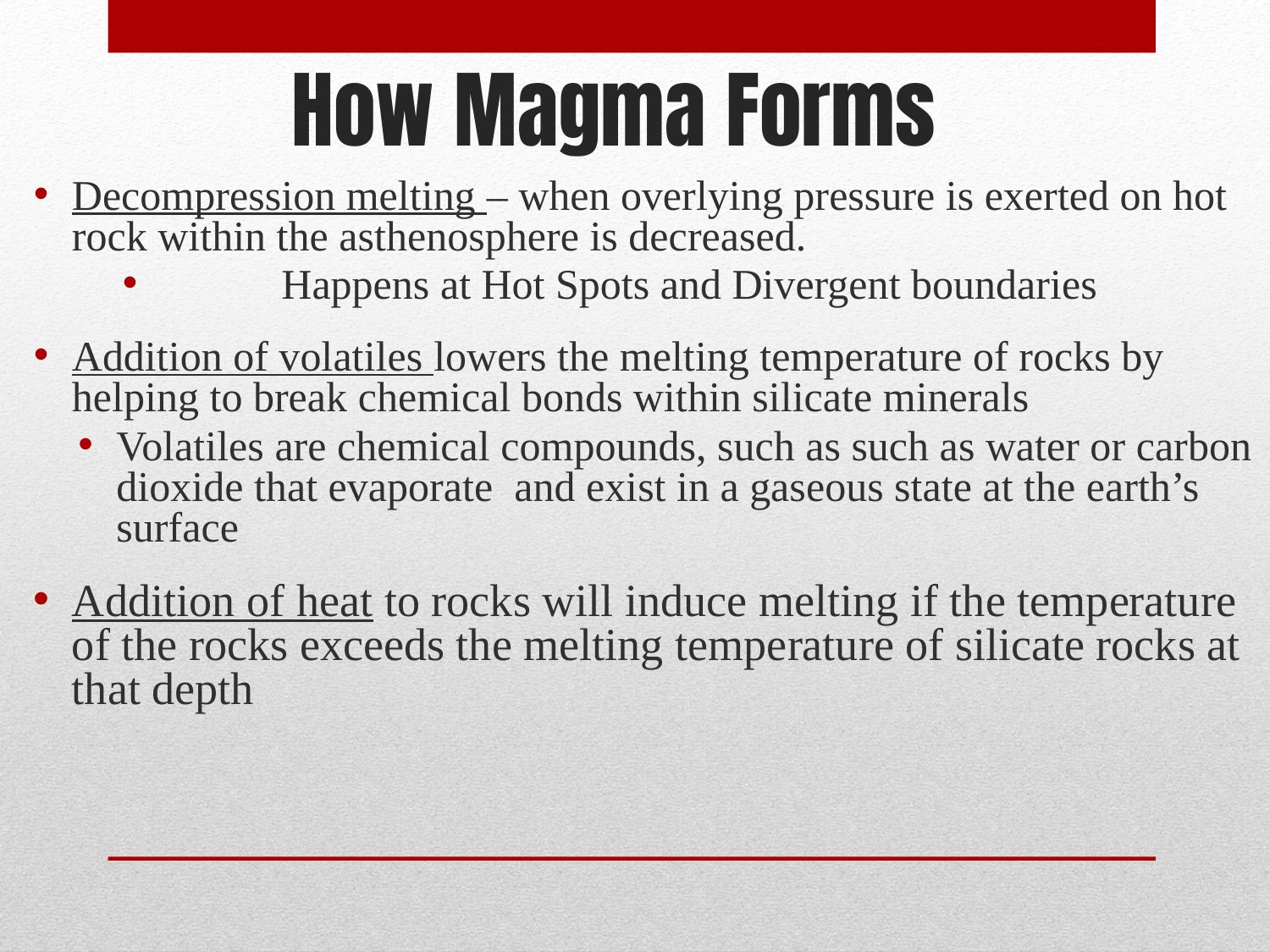

# How Magma Forms
Decompression melting – when overlying pressure is exerted on hot rock within the asthenosphere is decreased.
	Happens at Hot Spots and Divergent boundaries

Addition of volatiles lowers the melting temperature of rocks by helping to break chemical bonds within silicate minerals
Volatiles are chemical compounds, such as such as water or carbon dioxide that evaporate  and exist in a gaseous state at the earth’s surface

Addition of heat to rocks will induce melting if the temperature of the rocks exceeds the melting temperature of silicate rocks at that depth